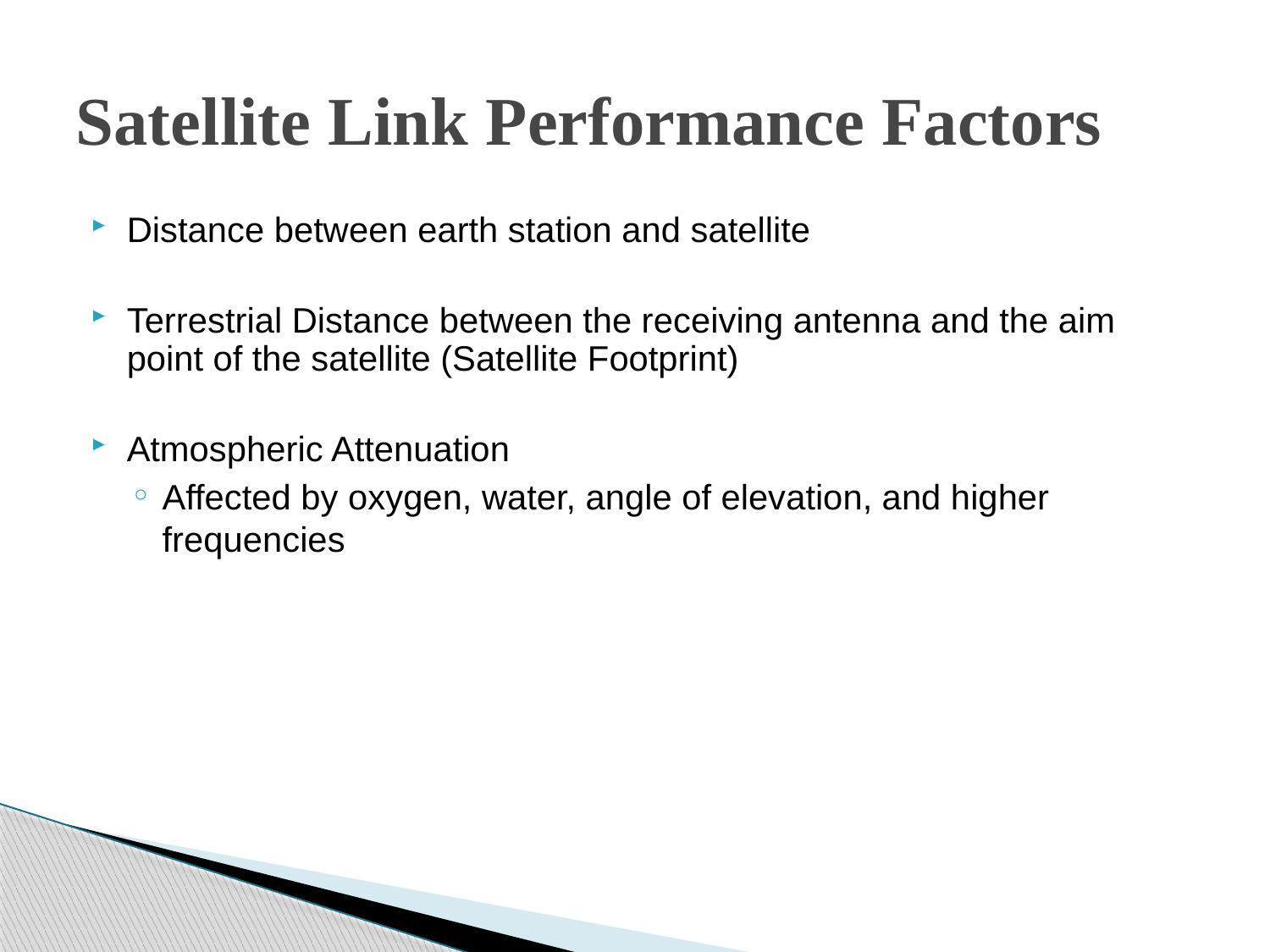

# Satellite Link Performance Factors
Distance between earth station and satellite

Terrestrial Distance between the receiving antenna and the aim point of the satellite (Satellite Footprint)

Atmospheric Attenuation
Affected by oxygen, water, angle of elevation, and higher frequencies